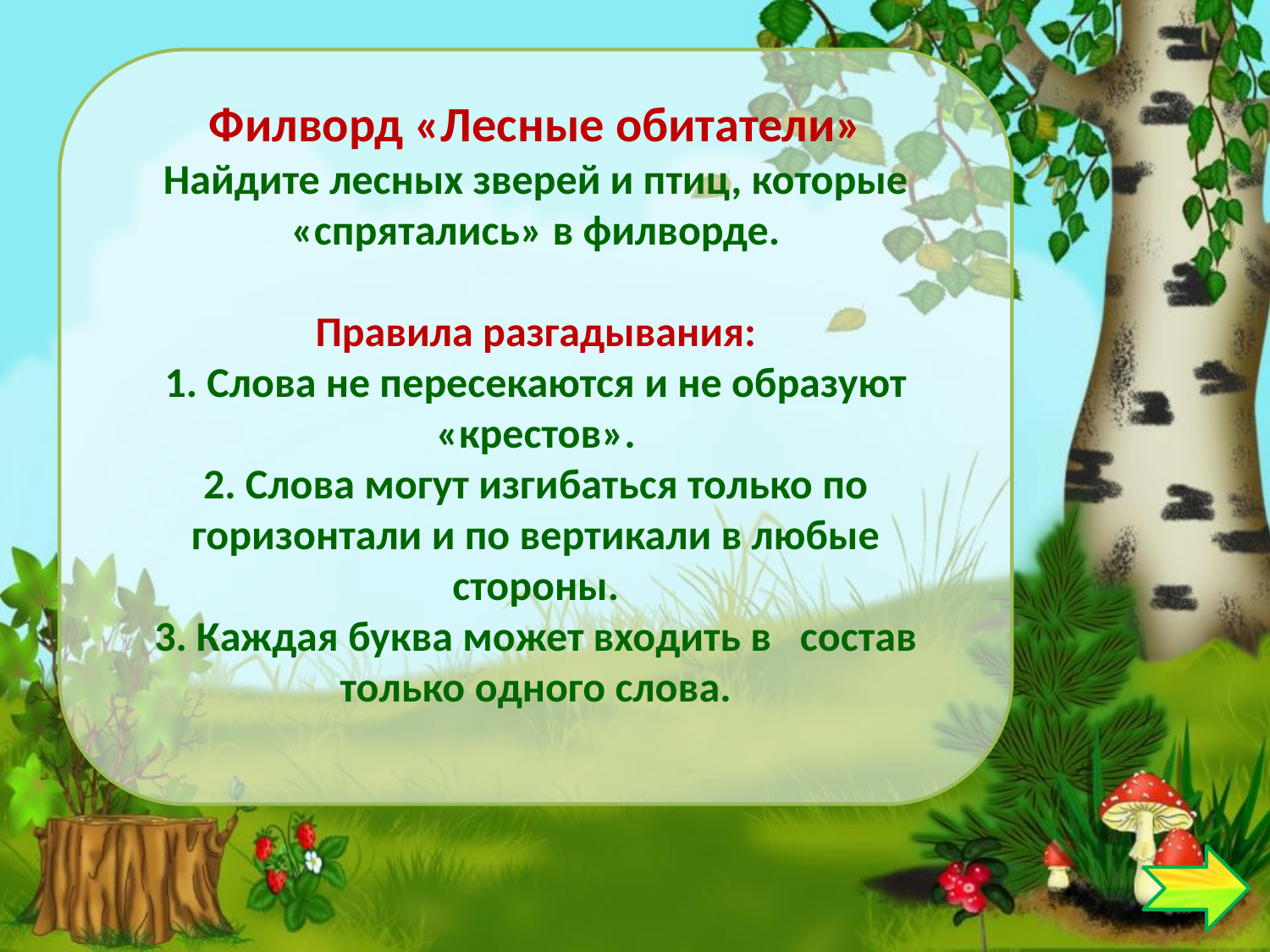

Филворд «Лесные обитатели»
Найдите лесных зверей и птиц, которые «спрятались» в филворде.

Правила разгадывания:
1. Слова не пересекаются и не образуют «крестов».
2. Слова могут изгибаться только по горизонтали и по вертикали в любые стороны.
3. Каждая буква может входить в   состав только одного слова.